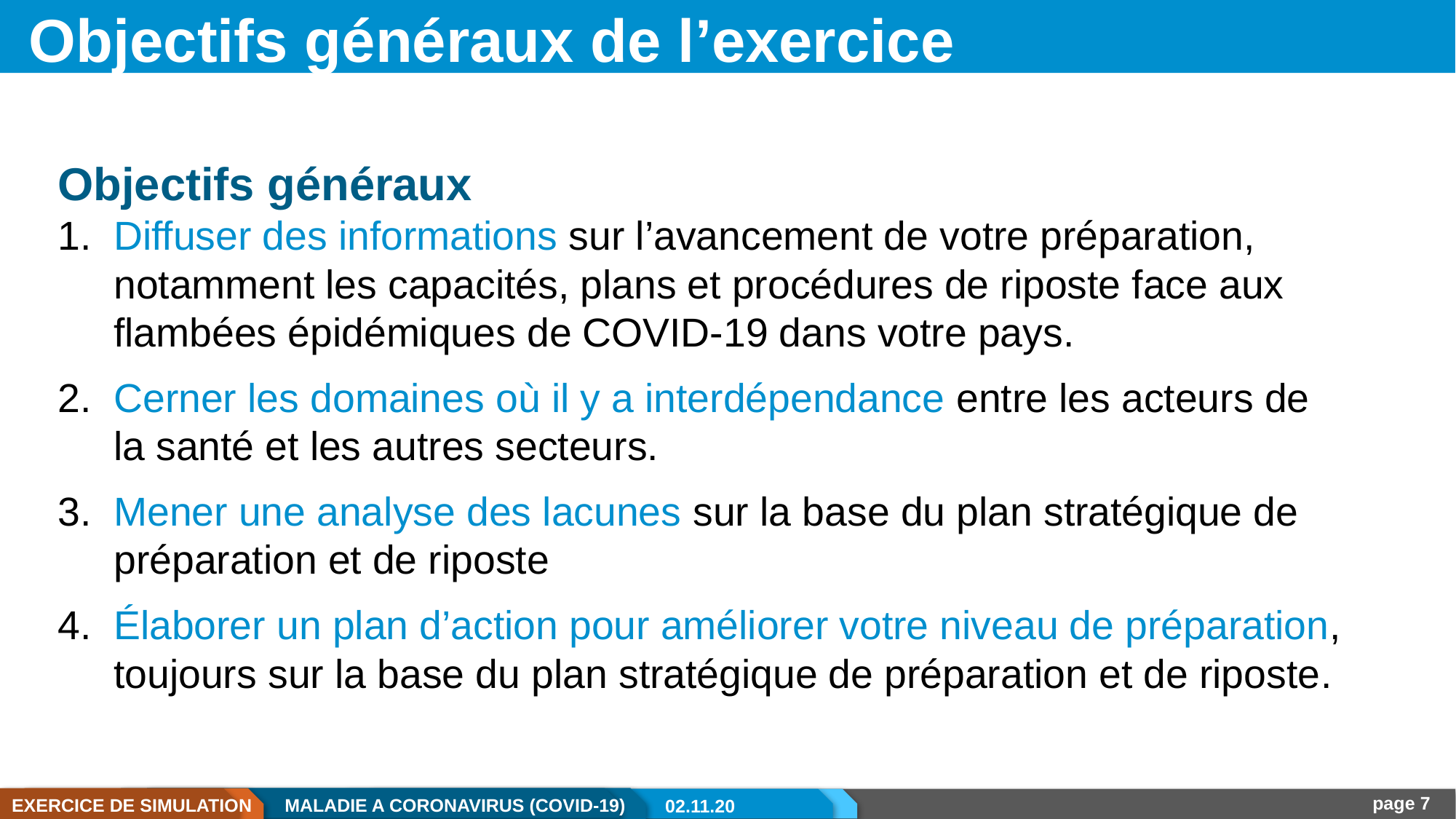

# Objectifs généraux de l’exercice
Objectifs généraux
Diffuser des informations sur l’avancement de votre préparation, notamment les capacités, plans et procédures de riposte face aux flambées épidémiques de COVID-19 dans votre pays.
Cerner les domaines où il y a interdépendance entre les acteurs de la santé et les autres secteurs.
Mener une analyse des lacunes sur la base du plan stratégique de préparation et de riposte
Élaborer un plan d’action pour améliorer votre niveau de préparation, toujours sur la base du plan stratégique de préparation et de riposte.

02.11.20